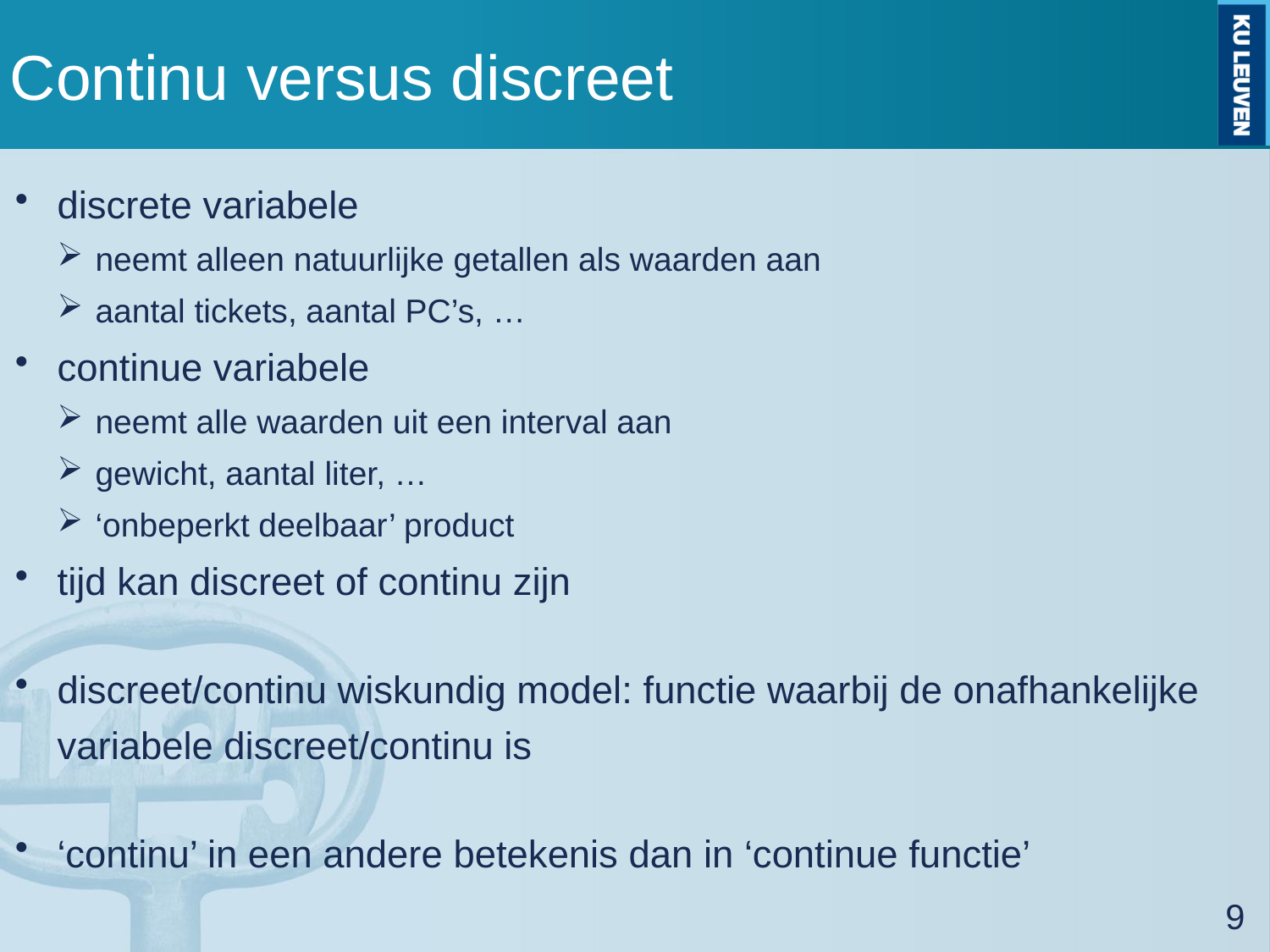

# Continu versus discreet
discrete variabele
neemt alleen natuurlijke getallen als waarden aan
aantal tickets, aantal PC’s, …
continue variabele
neemt alle waarden uit een interval aan
gewicht, aantal liter, …
‘onbeperkt deelbaar’ product
tijd kan discreet of continu zijn

discreet/continu wiskundig model: functie waarbij de onafhankelijke variabele discreet/continu is

‘continu’ in een andere betekenis dan in ‘continue functie’

9